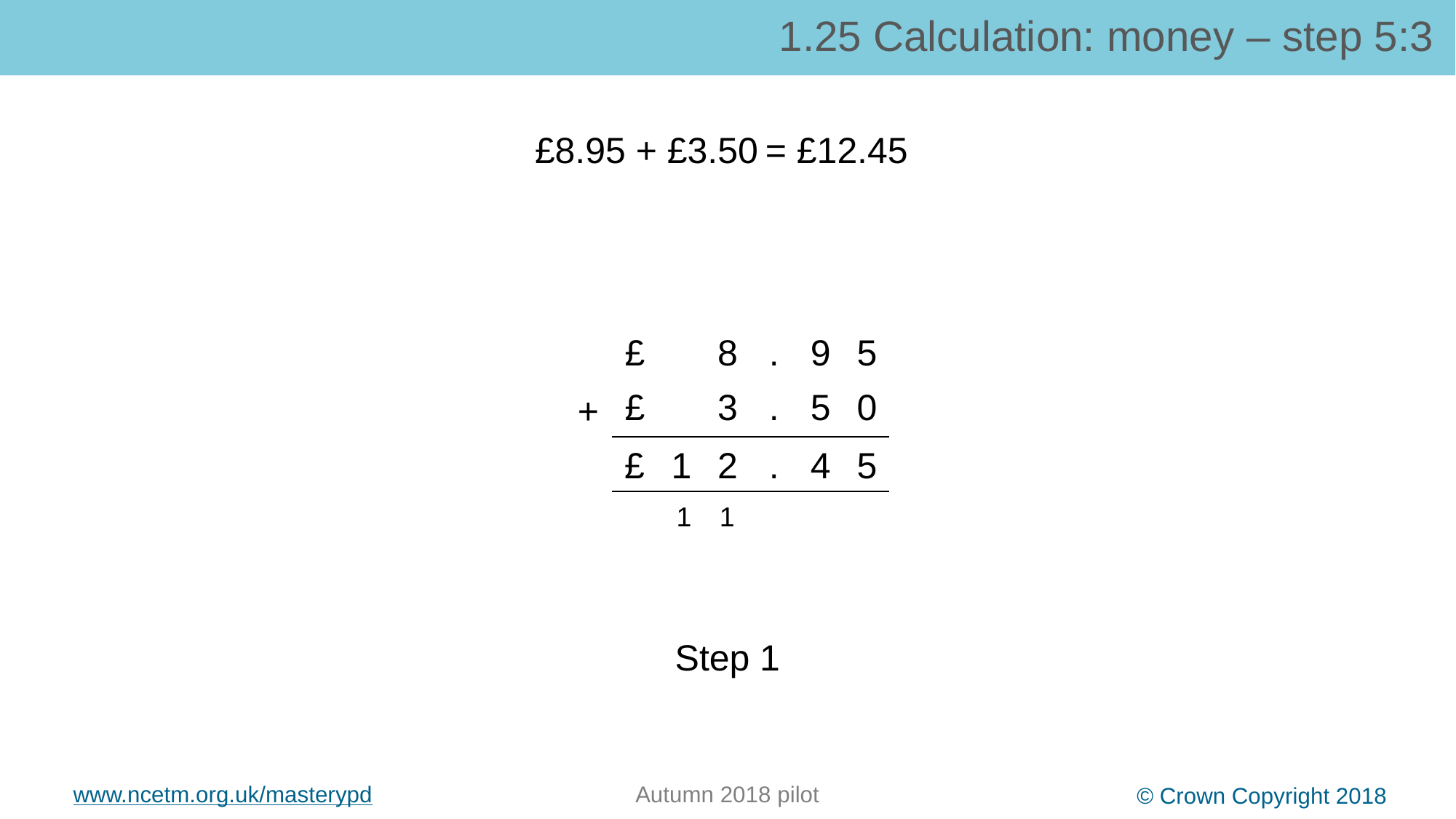

1.25 Calculation: money – step 5:3
£8.95 + £3.50
= £12.45
|  | £ |  | 8 | . | 9 | 5 |
| --- | --- | --- | --- | --- | --- | --- |
|  | £ |  | 3 | . | 5 | 0 |
|  |  |  |  |  |  |  |
+
£
1
2
.
4
5
1
1
Step 1